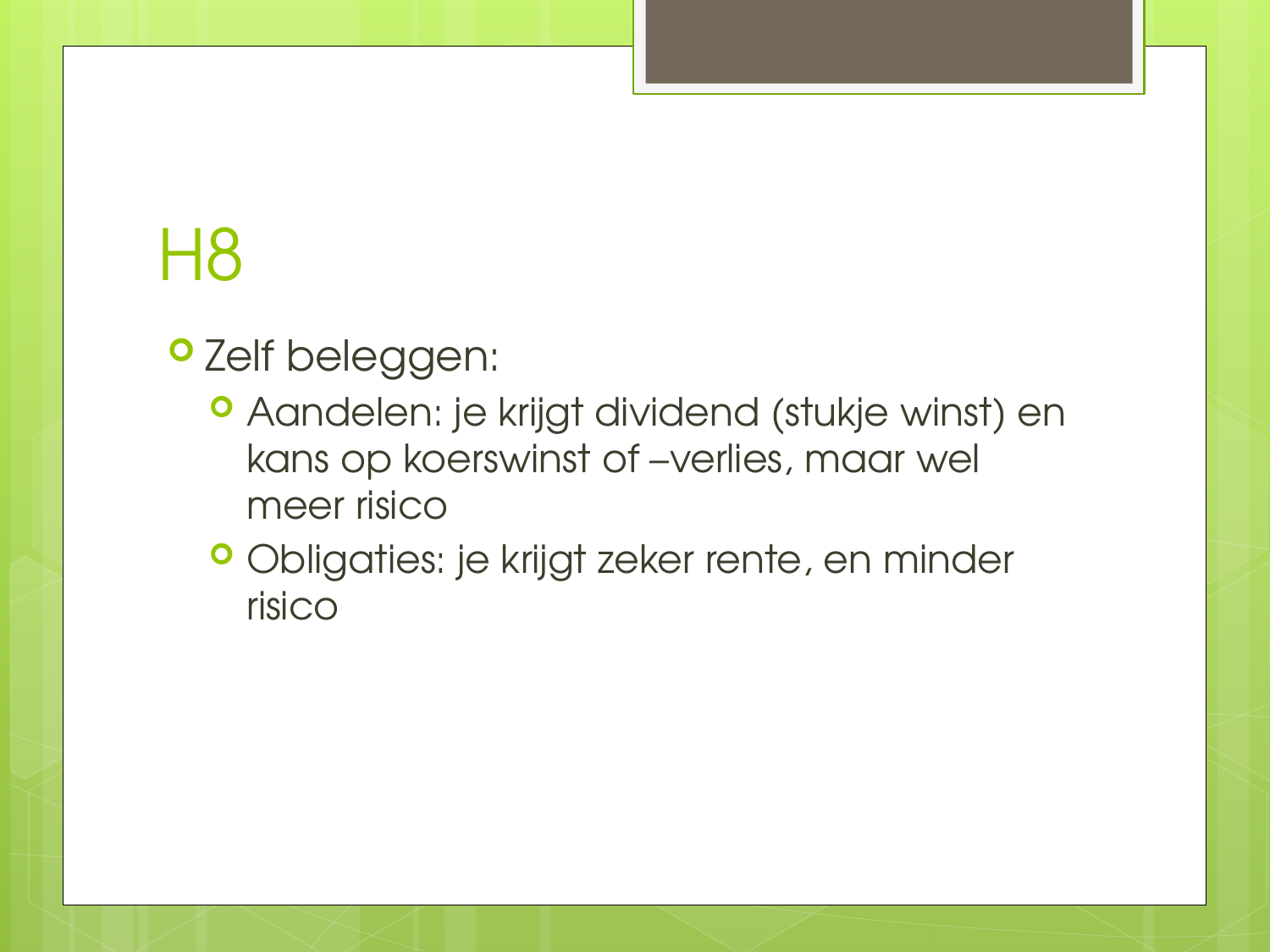

# H8
Zelf beleggen:
Aandelen: je krijgt dividend (stukje winst) en kans op koerswinst of –verlies, maar wel meer risico
Obligaties: je krijgt zeker rente, en minder risico